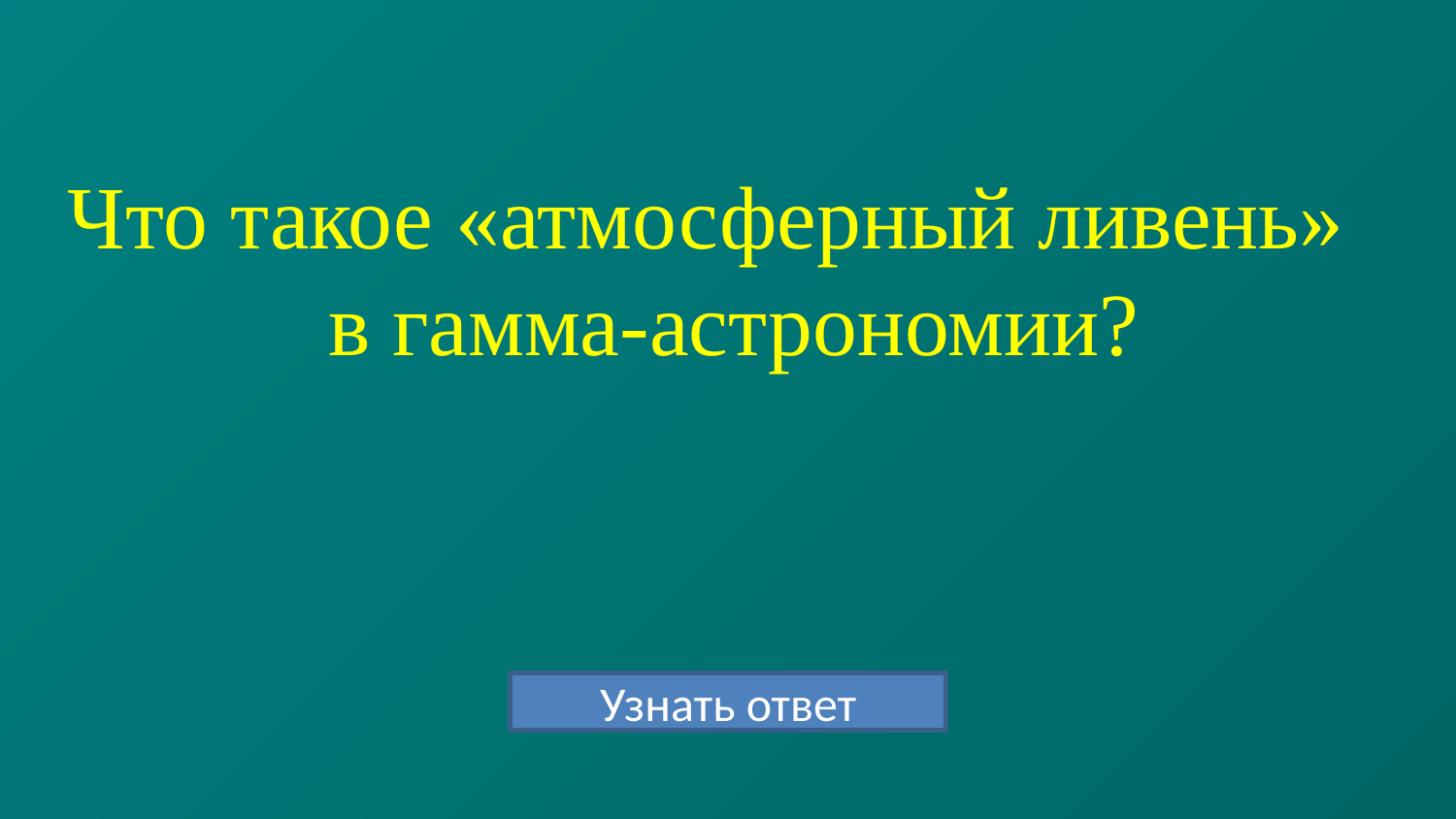

# Что такое «атмосферный ливень» в гамма-астрономии?